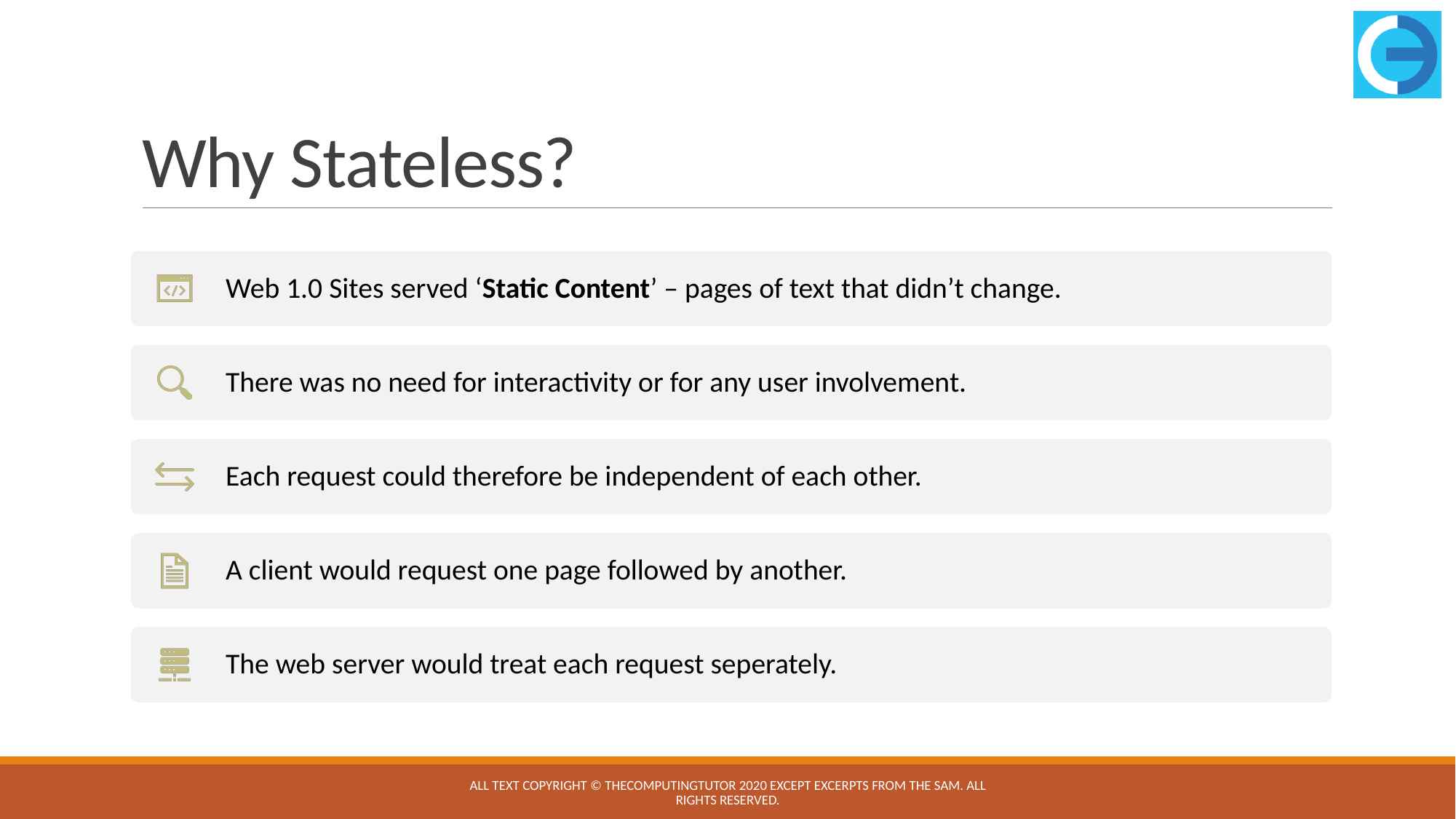

# Why Stateless?
Web 1.0 Sites served ‘Static Content’ – pages of text that didn’t change.
There was no need for interactivity or for any user involvement.
Each request could therefore be independent of each other.
A client would request one page followed by another.
The web server would treat each request seperately.
All text copyright © TheComputingTutor 2020 except excerpts from the SAM. All rights Reserved.